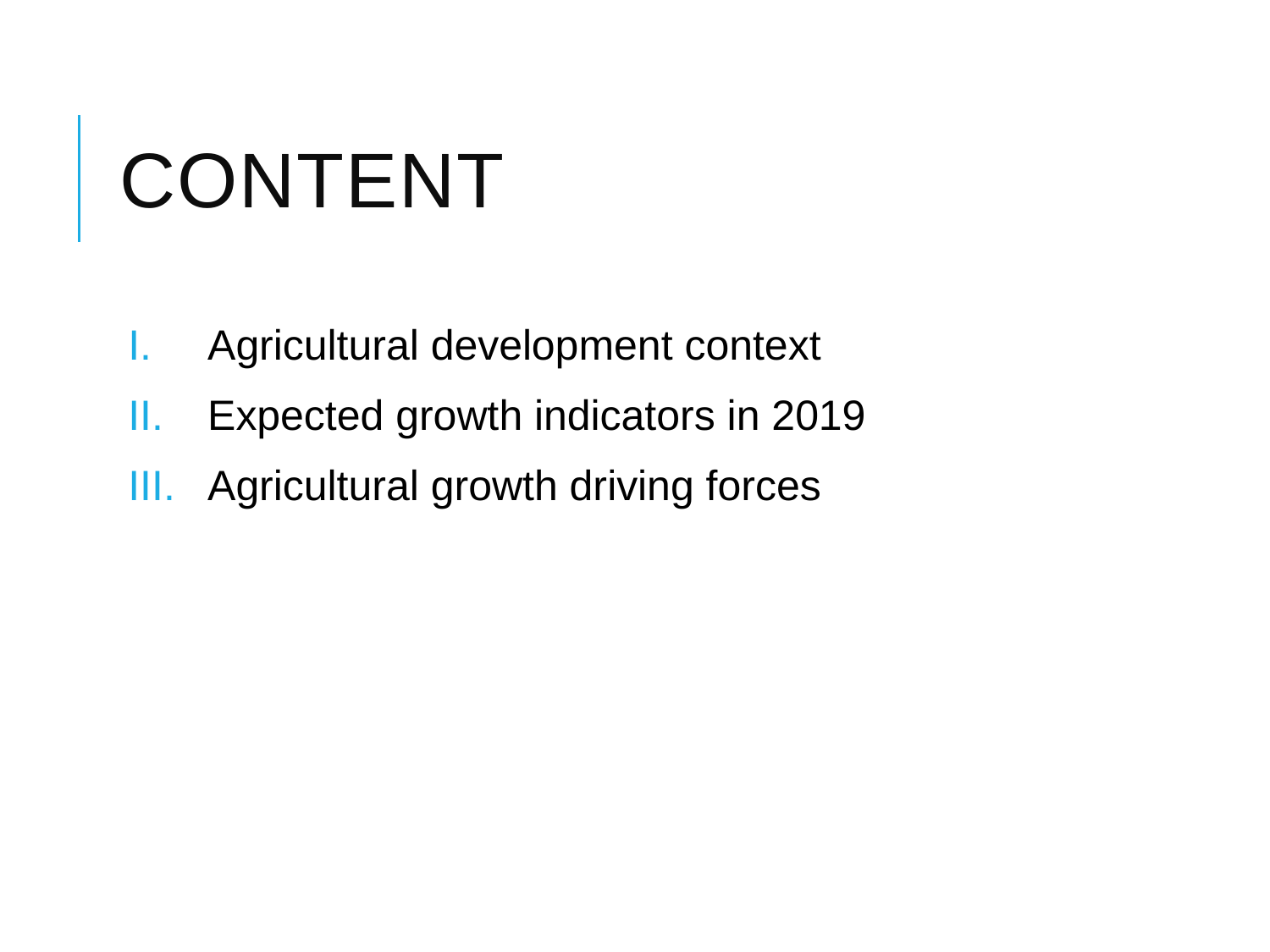

# content
Agricultural development context
Expected growth indicators in 2019
Agricultural growth driving forces